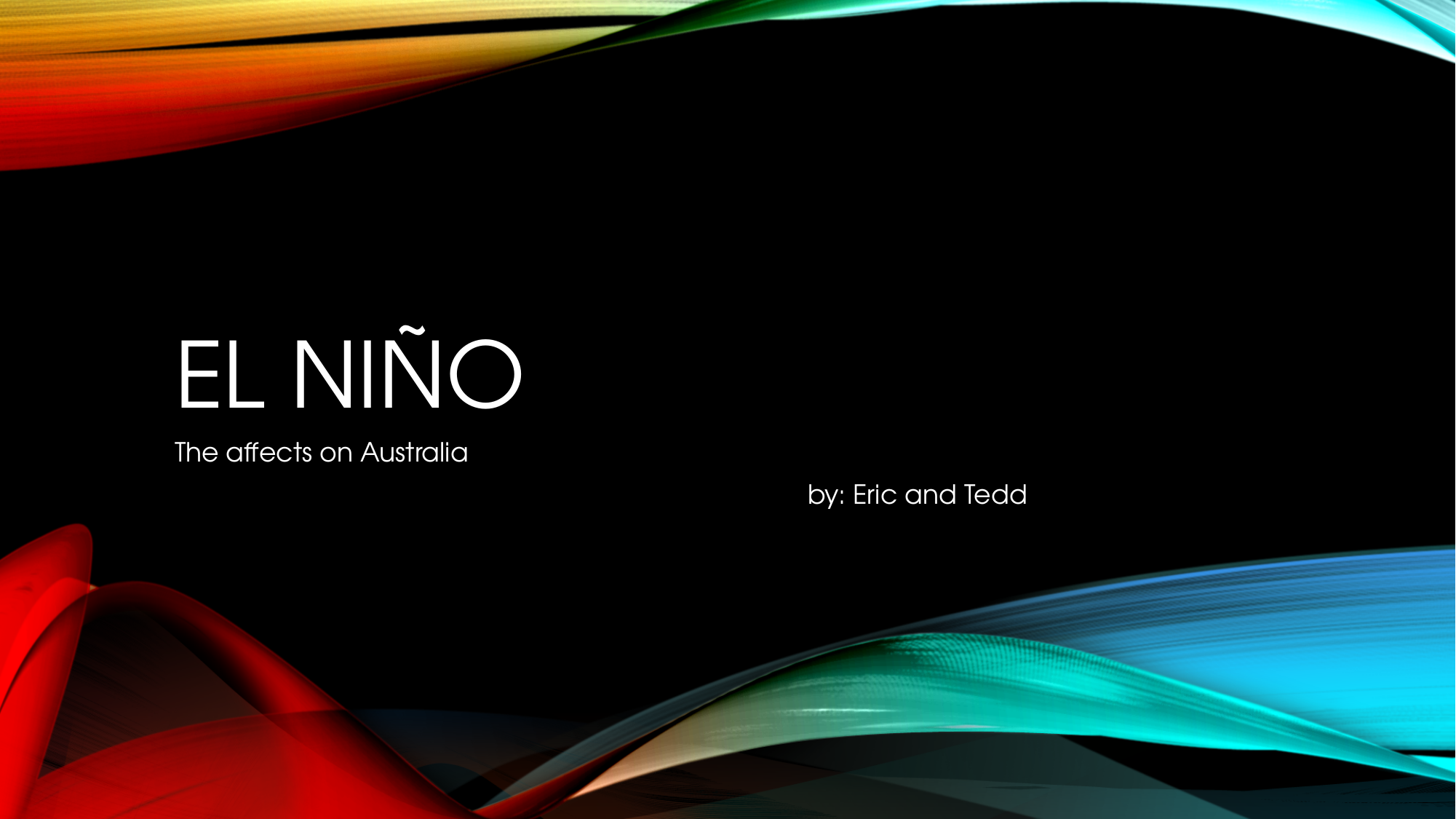

# El Niño
The affects on Australia
                                                                                       by: Eric and Tedd